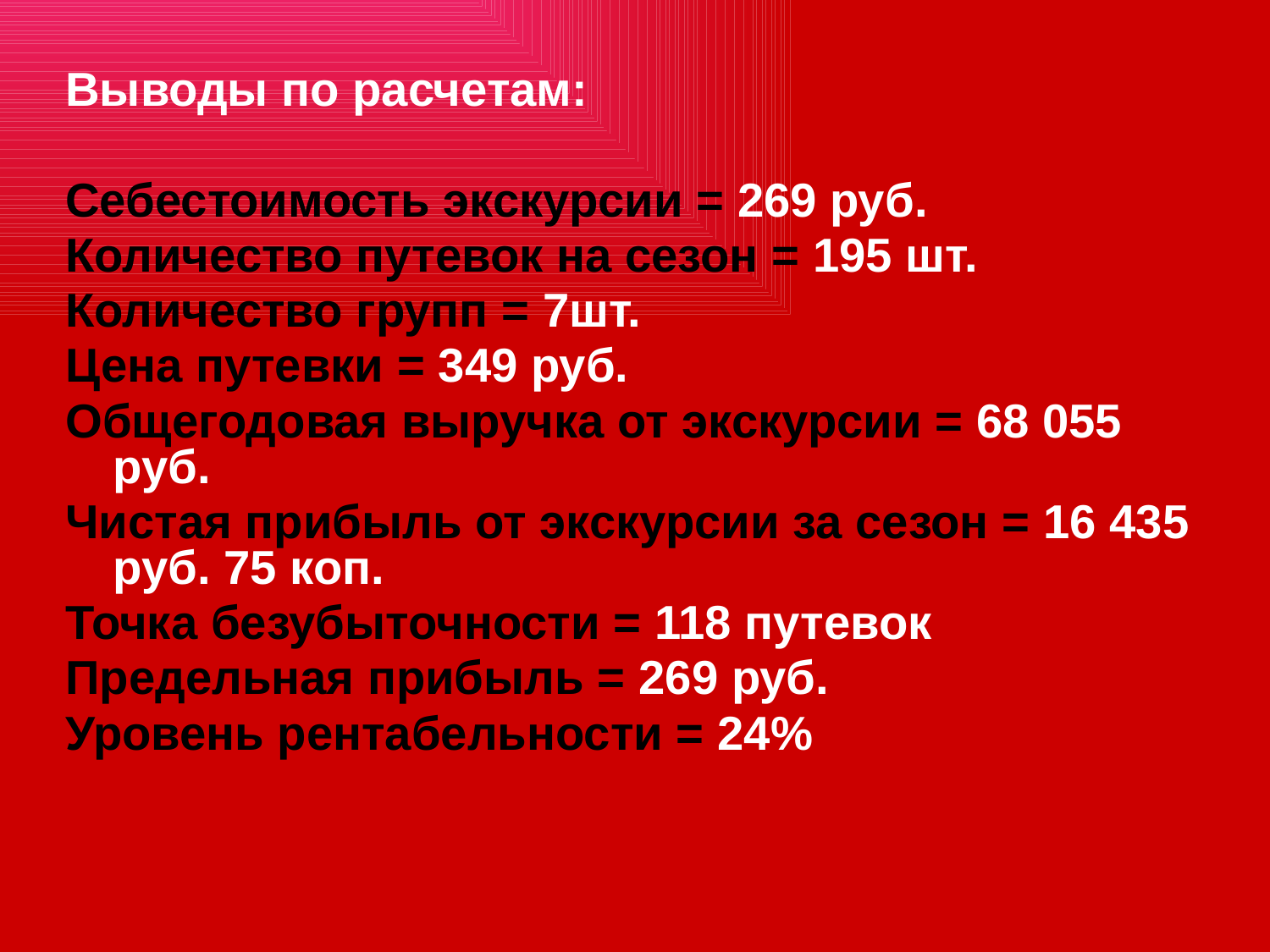

Выводы по расчетам:

Себестоимость экскурсии = 269 руб.
Количество путевок на сезон = 195 шт.
Количество групп = 7шт.
Цена путевки = 349 руб.
Общегодовая выручка от экскурсии = 68 055 руб.
Чистая прибыль от экскурсии за сезон = 16 435 руб. 75 коп.
Точка безубыточности = 118 путевок
Предельная прибыль = 269 руб.
Уровень рентабельности = 24%